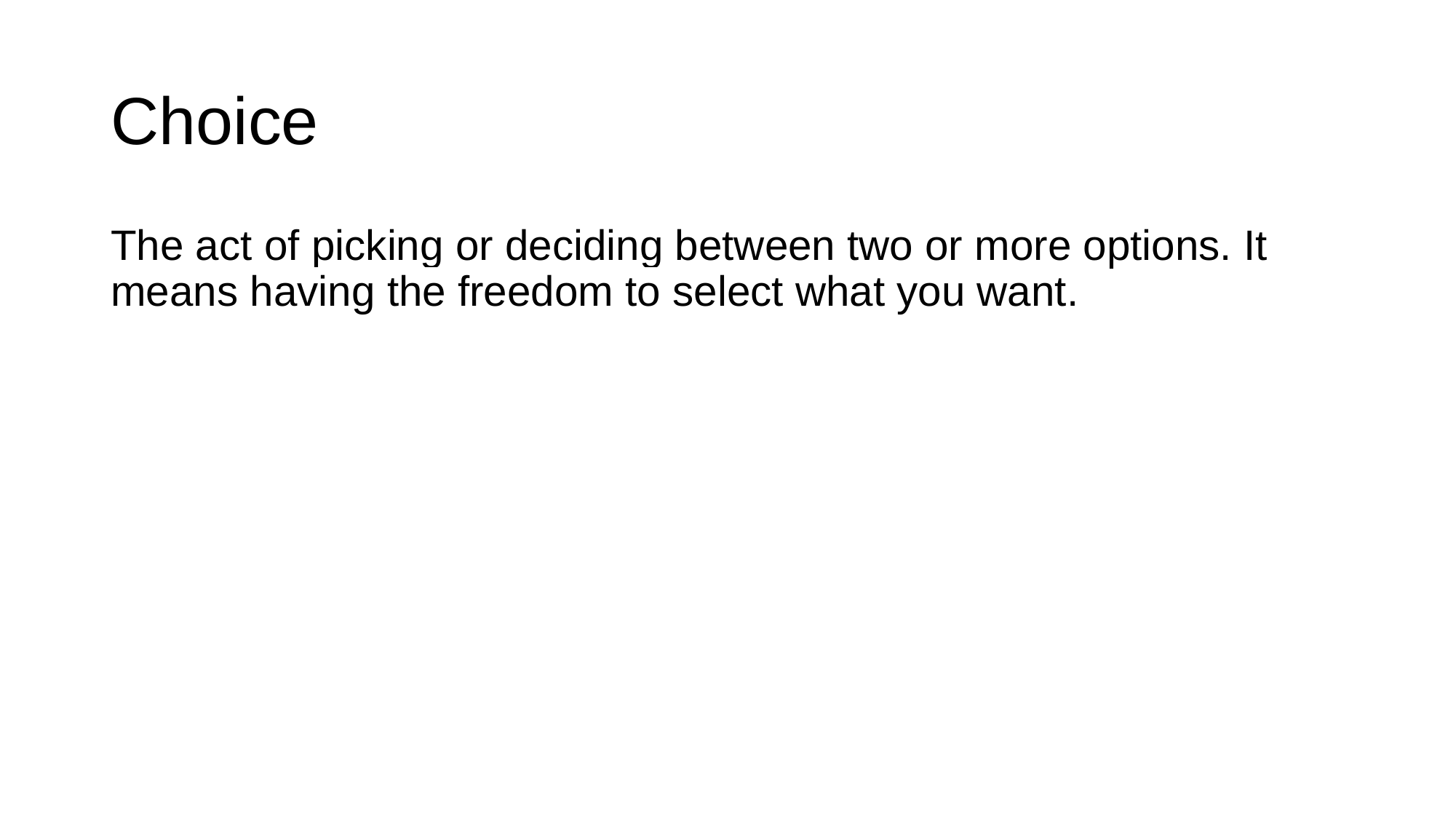

# Choice
The act of picking or deciding between two or more options. It means having the freedom to select what you want.